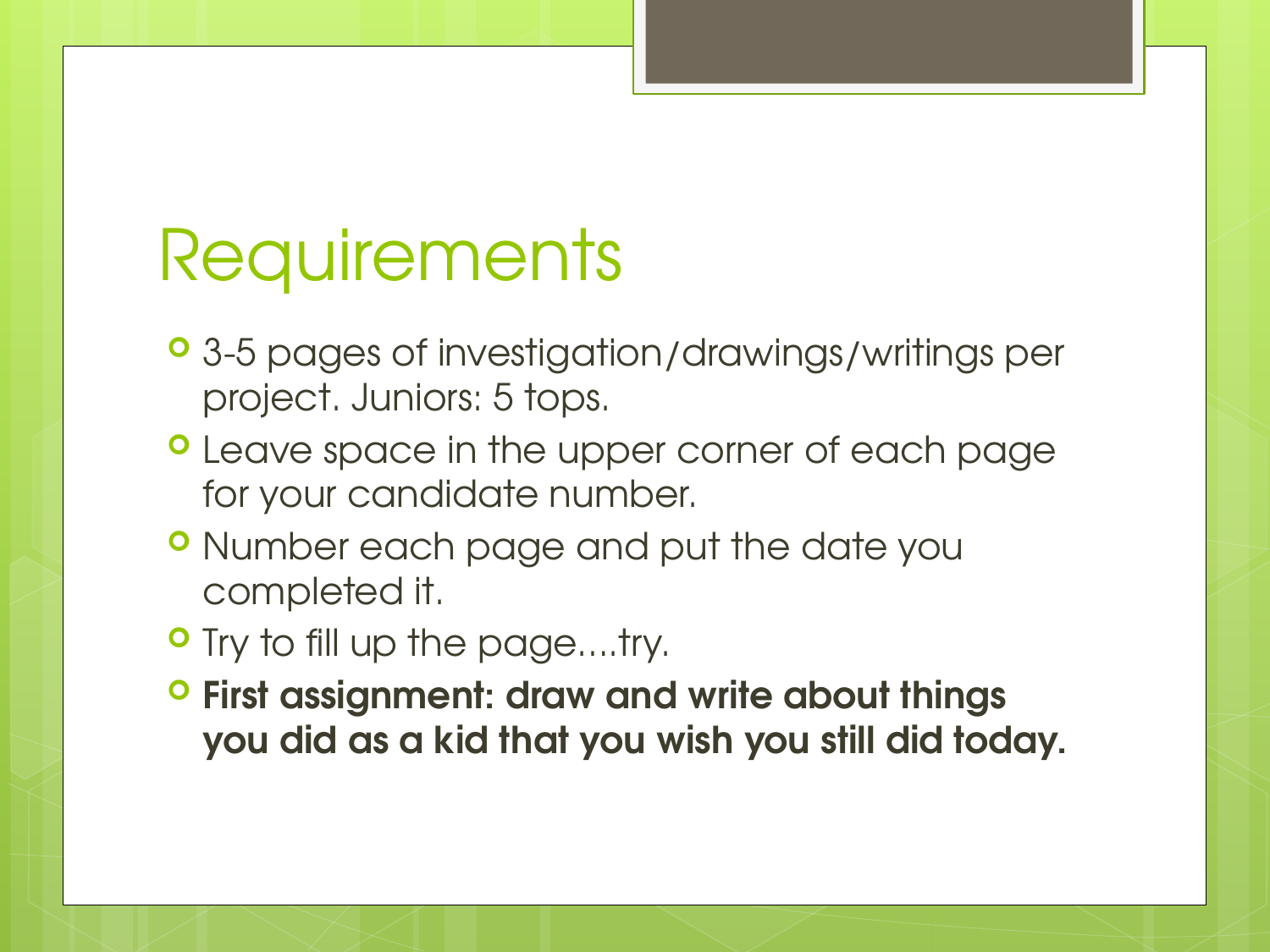

# Requirements
3-5 pages of investigation/drawings/writings per project. Juniors: 5 tops.
Leave space in the upper corner of each page for your candidate number.
Number each page and put the date you completed it.
Try to fill up the page….try.
First assignment: draw and write about things you did as a kid that you wish you still did today.